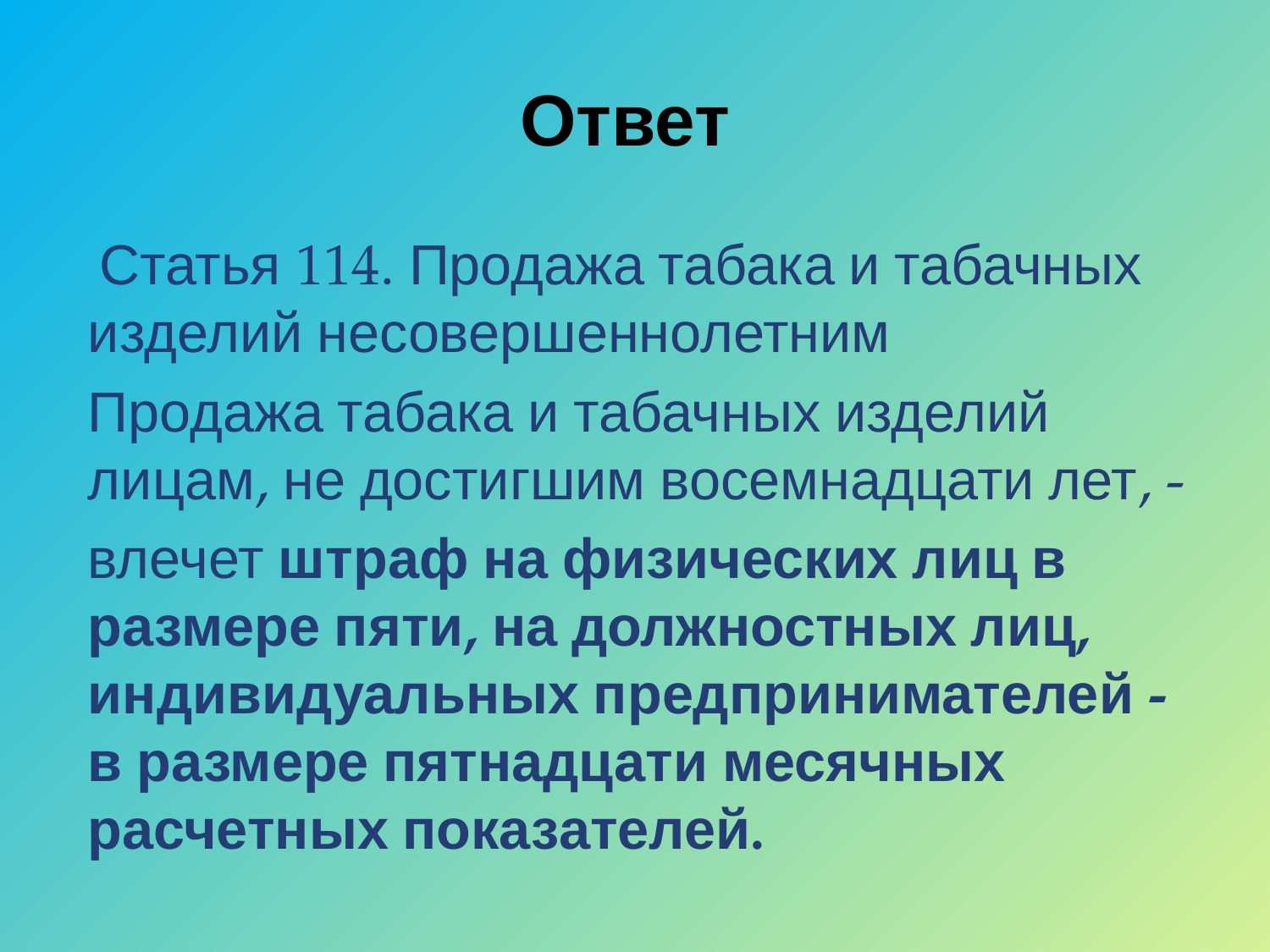

# Ответ
 Статья 114. Продажа табака и табачных изделий несовершеннолетним
Продажа табака и табачных изделий лицам, не достигшим восемнадцати лет, -
влечет штраф на физических лиц в размере пяти, на должностных лиц, индивидуальных предпринимателей - в размере пятнадцати месячных расчетных показателей.